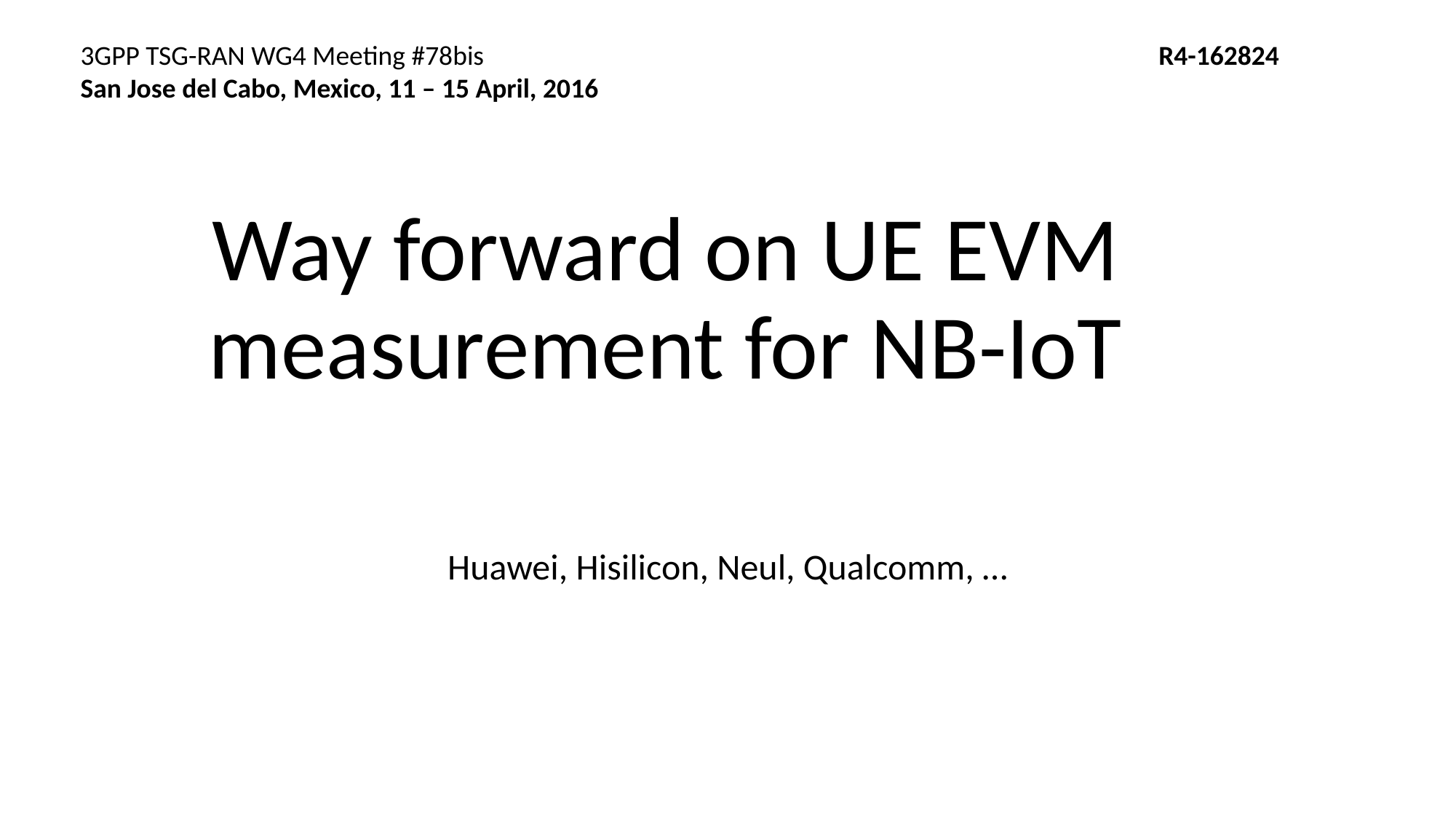

3GPP TSG-RAN WG4 Meeting #78bis                                                                                                             R4-162824
San Jose del Cabo, Mexico, 11 – 15 April, 2016
# Way forward on UE EVM measurement for NB-IoT
Huawei, Hisilicon, Neul, Qualcomm, …